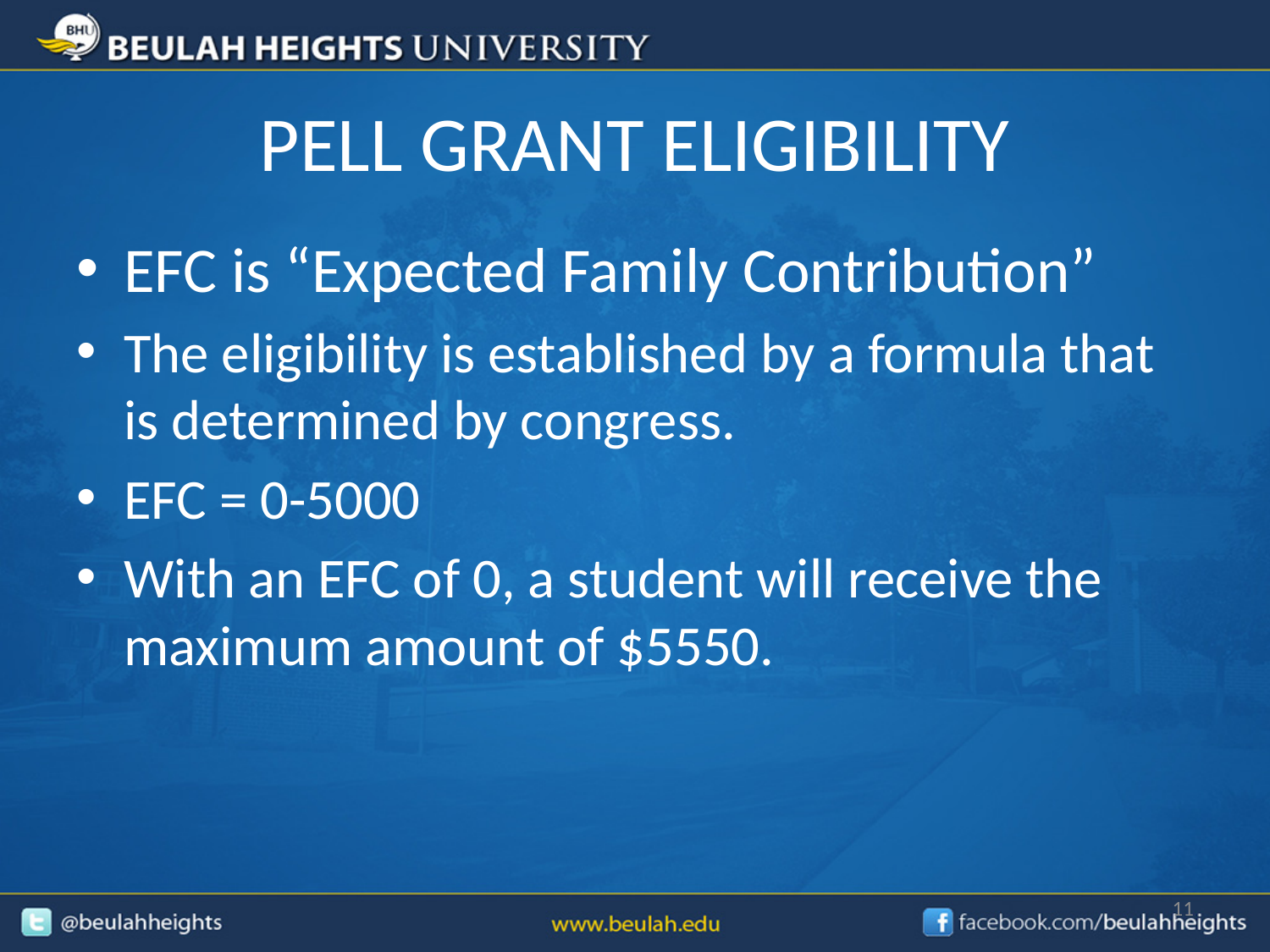

# PELL GRANT ELIGIBILITY
EFC is “Expected Family Contribution”
The eligibility is established by a formula that is determined by congress.
EFC = 0-5000
With an EFC of 0, a student will receive the maximum amount of $5550.

11